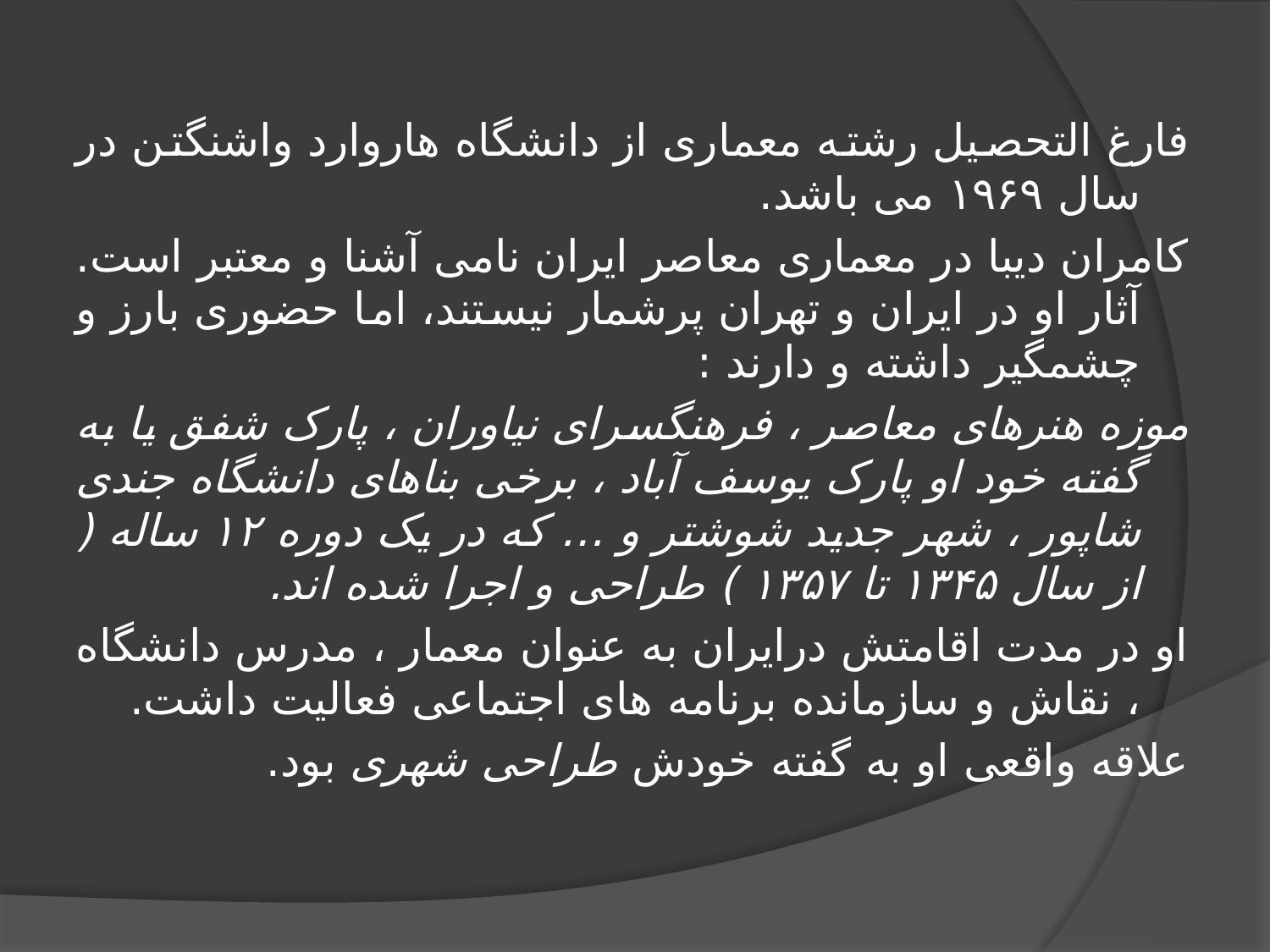

فارغ التحصیل رشته معماری از دانشگاه هاروارد واشنگتن در سال ۱۹۶۹ می باشد.
کامران دیبا در معماری معاصر ایران نامی آشنا و معتبر است. آثار او در ایران و تهران پرشمار نیستند، اما حضوری بارز و چشمگیر داشته و دارند :
موزه هنرهای معاصر ، فرهنگسرای نیاوران ، پارک شفق یا به گفته خود او پارک یوسف آباد ، برخی بناهای دانشگاه جندی شاپور ، شهر جدید شوشتر و … که در یک دوره ۱۲ ساله ( از سال ۱۳۴۵ تا ۱۳۵۷ ) طراحی و اجرا شده اند.
او در مدت اقامتش درایران به عنوان معمار ، مدرس دانشگاه ، نقاش و سازمانده برنامه های اجتماعی فعالیت داشت.
علاقه واقعی او به گفته خودش طراحی شهری بود.